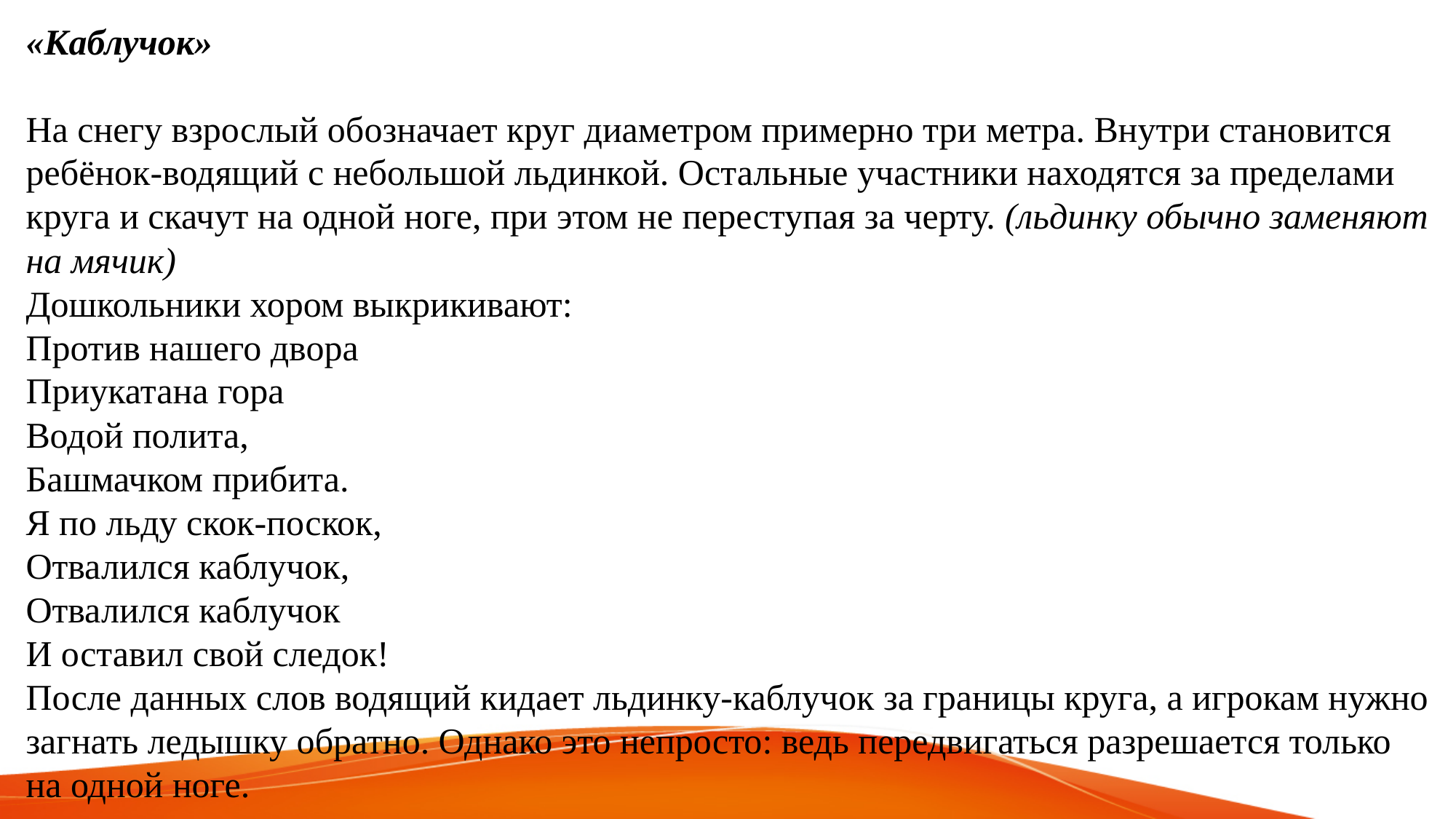

«Каблучок»

На снегу взрослый обозначает круг диаметром примерно три метра. Внутри становится ребёнок-водящий с небольшой льдинкой. Остальные участники находятся за пределами круга и скачут на одной ноге, при этом не переступая за черту. (льдинку обычно заменяют на мячик)
Дошкольники хором выкрикивают:Против нашего двораПриукатана гораВодой полита,Башмачком прибита.Я по льду скок-поскок,Отвалился каблучок,Отвалился каблучокИ оставил свой следок!После данных слов водящий кидает льдинку-каблучок за границы круга, а игрокам нужно загнать ледышку обратно. Однако это непросто: ведь передвигаться разрешается только на одной ноге.